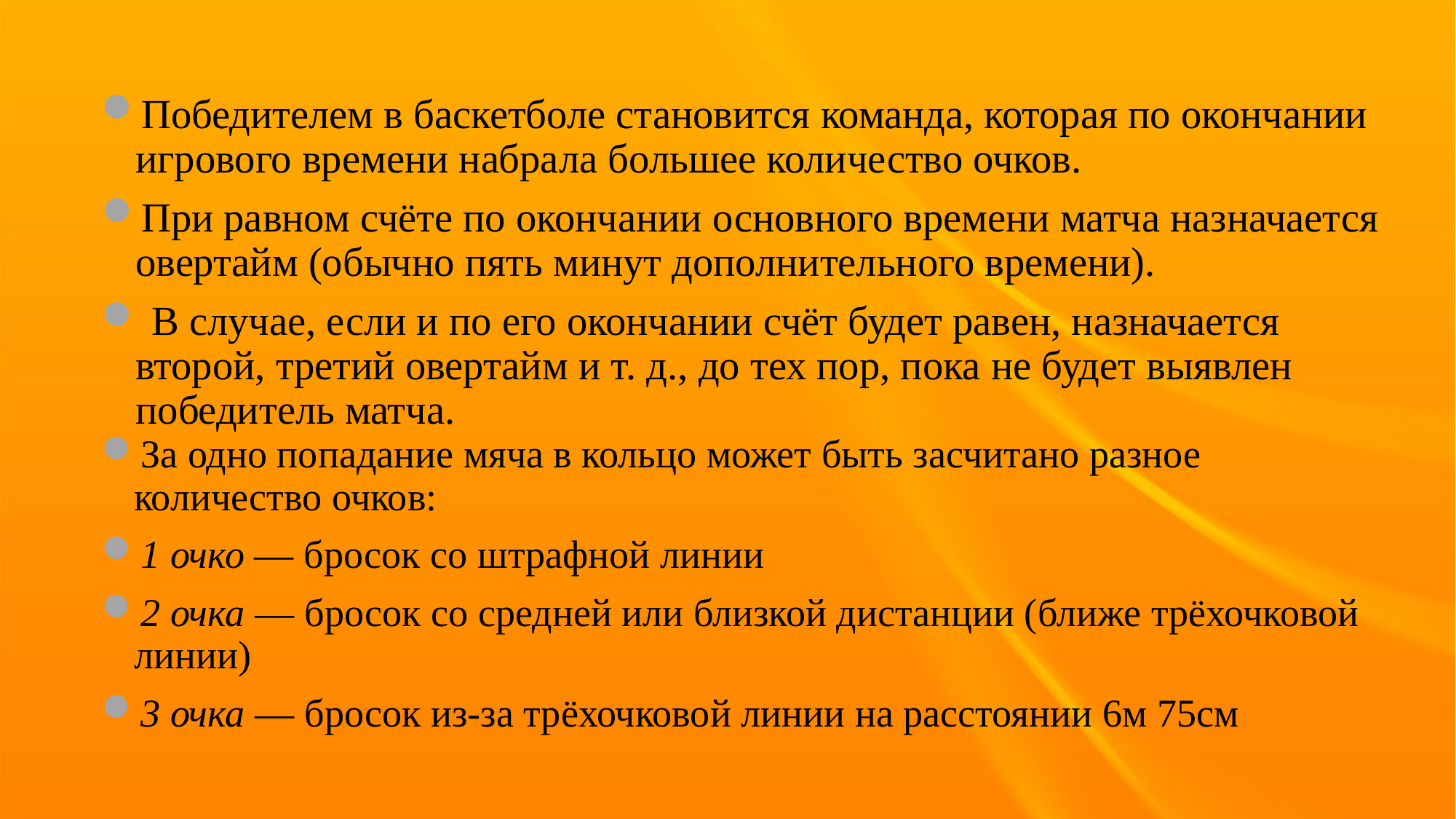

Победителем в баскетболе становится команда, которая по окончании игрового времени набрала большее количество очков.
При равном счёте по окончании основного времени матча назначается овертайм (обычно пять минут дополнительного времени).
 В случае, если и по его окончании счёт будет равен, назначается второй, третий овертайм и т. д., до тех пор, пока не будет выявлен победитель матча.

За одно попадание мяча в кольцо может быть засчитано разное количество очков:
1 очко — бросок со штрафной линии
2 очка — бросок со средней или близкой дистанции (ближе трёхочковой линии)
3 очка — бросок из-за трёхочковой линии на расстоянии 6м 75см